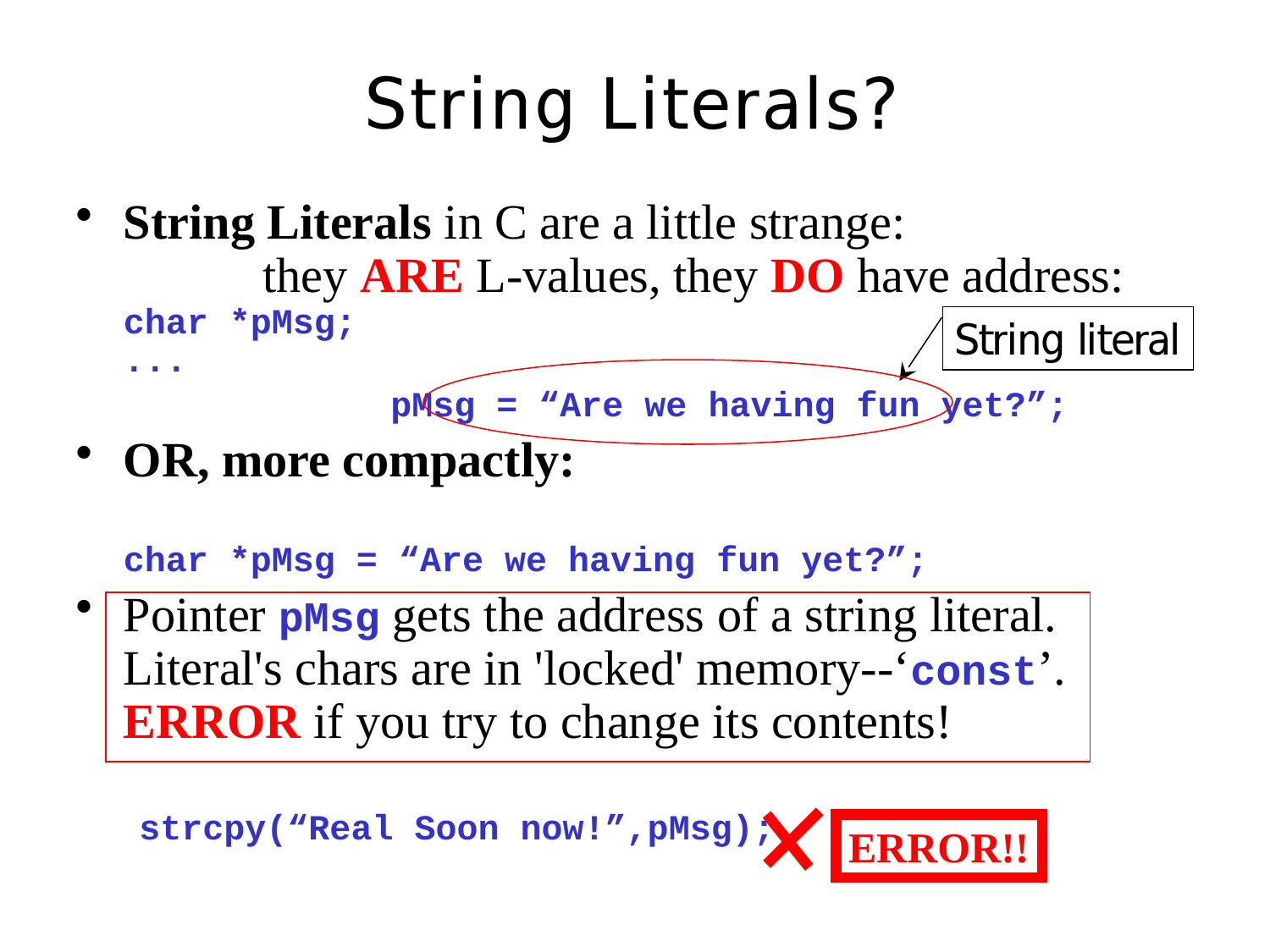

# String Literals?
String Literals in C are a little strange:
	 they ARE L-values, they DO have address:
char *pMsg;
...
		    pMsg = “Are we having fun yet?”;
OR, more compactly:
char *pMsg = “Are we having fun yet?”;
Pointer pMsg gets the address of a string literal.
Literal's chars are in 'locked' memory--‘const’.
ERROR if you try to change its contents!
strcpy(“Real Soon now!”,pMsg);
String literal

ERROR!!